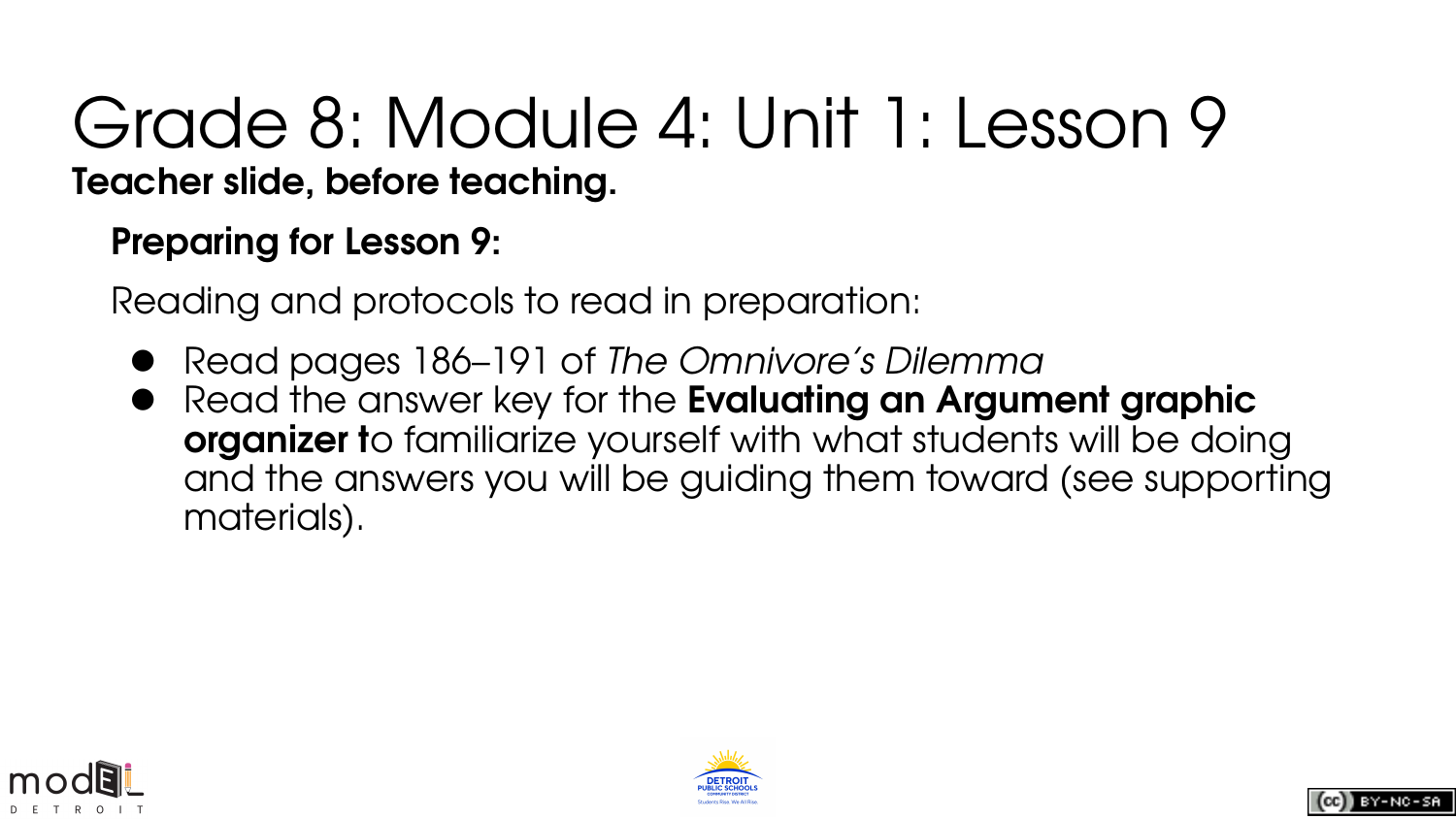

# Grade 8: Module 4: Unit 1: Lesson 9
Teacher slide, before teaching.

Preparing for Lesson 9:
Reading and protocols to read in preparation:
Read pages 186–191 of The Omnivore’s Dilemma
Read the answer key for the Evaluating an Argument graphic organizer to familiarize yourself with what students will be doing and the answers you will be guiding them toward (see supporting materials).